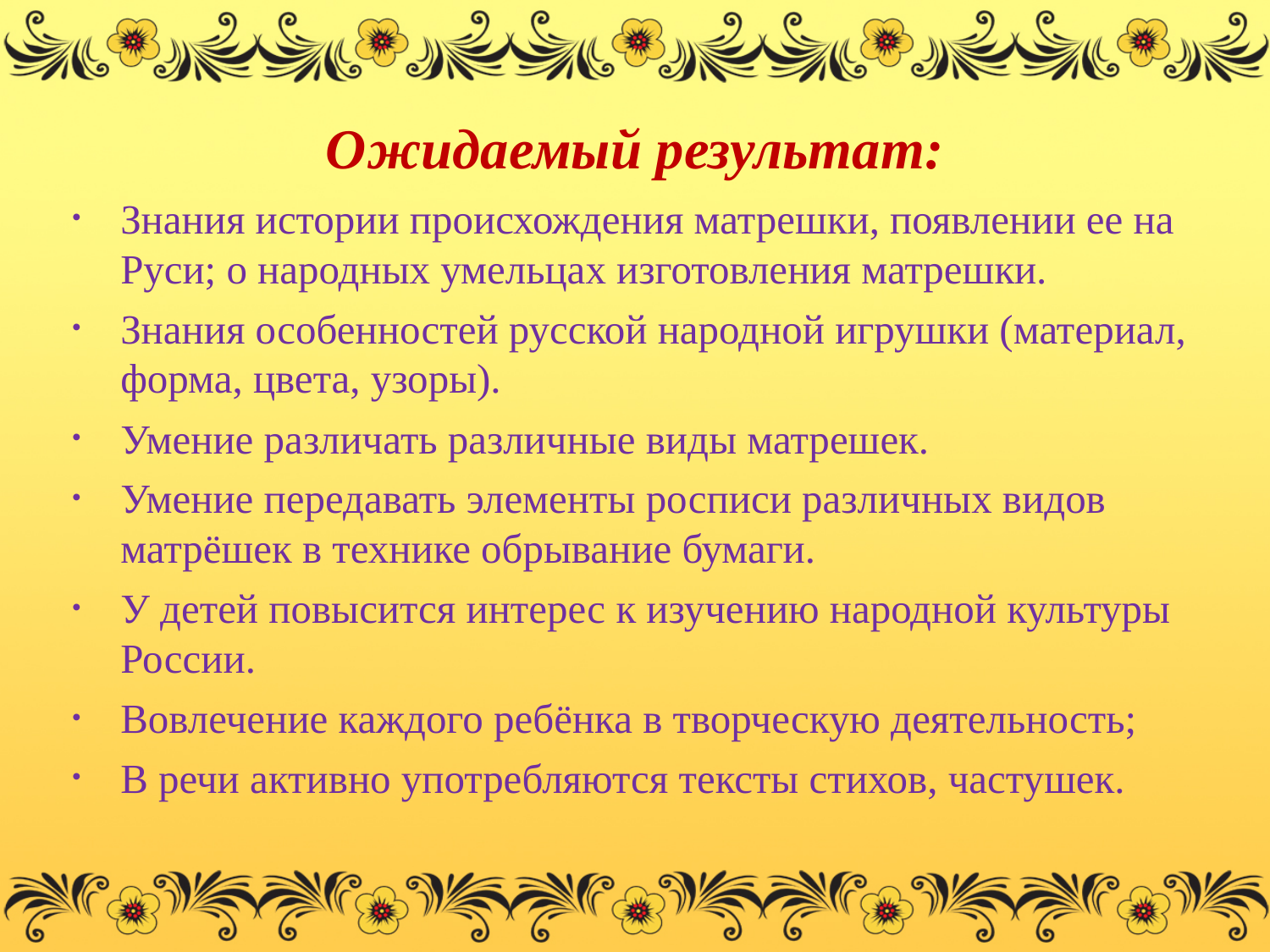

Ожидаемый результат:
Знания истории происхождения матрешки, появлении ее на Руси; о народных умельцах изготовления матрешки.
Знания особенностей русской народной игрушки (материал, форма, цвета, узоры).
Умение различать различные виды матрешек.
Умение передавать элементы росписи различных видов матрёшек в технике обрывание бумаги.
У детей повысится интерес к изучению народной культуры России.
Вовлечение каждого ребёнка в творческую деятельность;
В речи активно употребляются тексты стихов, частушек.